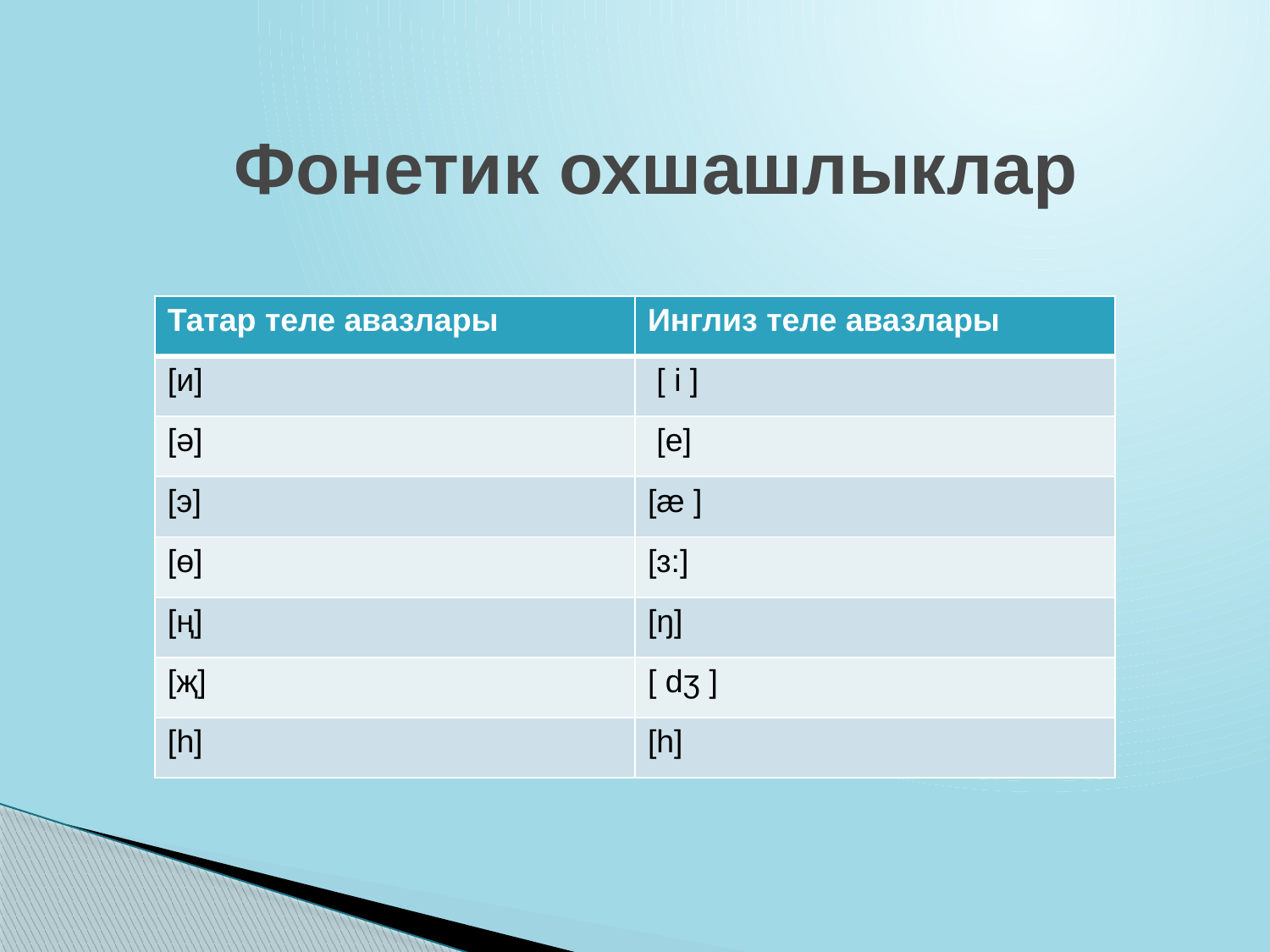

# Фонетик охшашлыклар
| Татар теле авазлары | Инглиз теле авазлары |
| --- | --- |
| [и] | [ i ] |
| [ә] | [e] |
| [э] | [æ ] |
| [ө] | [ɜ:] |
| [ң] | [ŋ] |
| [җ] | [ dʒ ] |
| [һ] | [һ] |